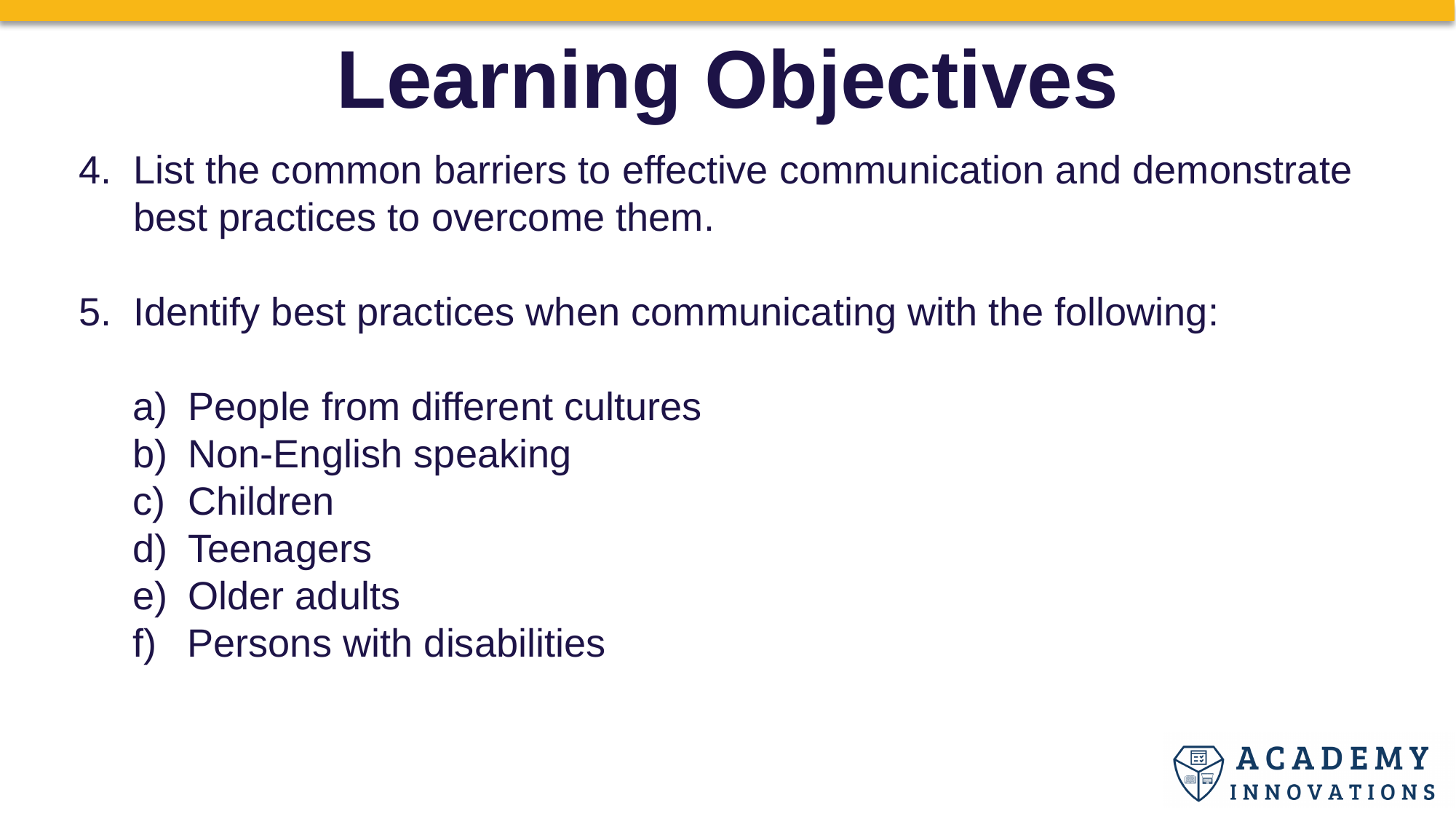

Learning Objectives
List the common barriers to effective communication and demonstrate best practices to overcome them.

Identify best practices when communicating with the following:

People from different cultures
Non-English speaking
Children
Teenagers
Older adults
Persons with disabilities